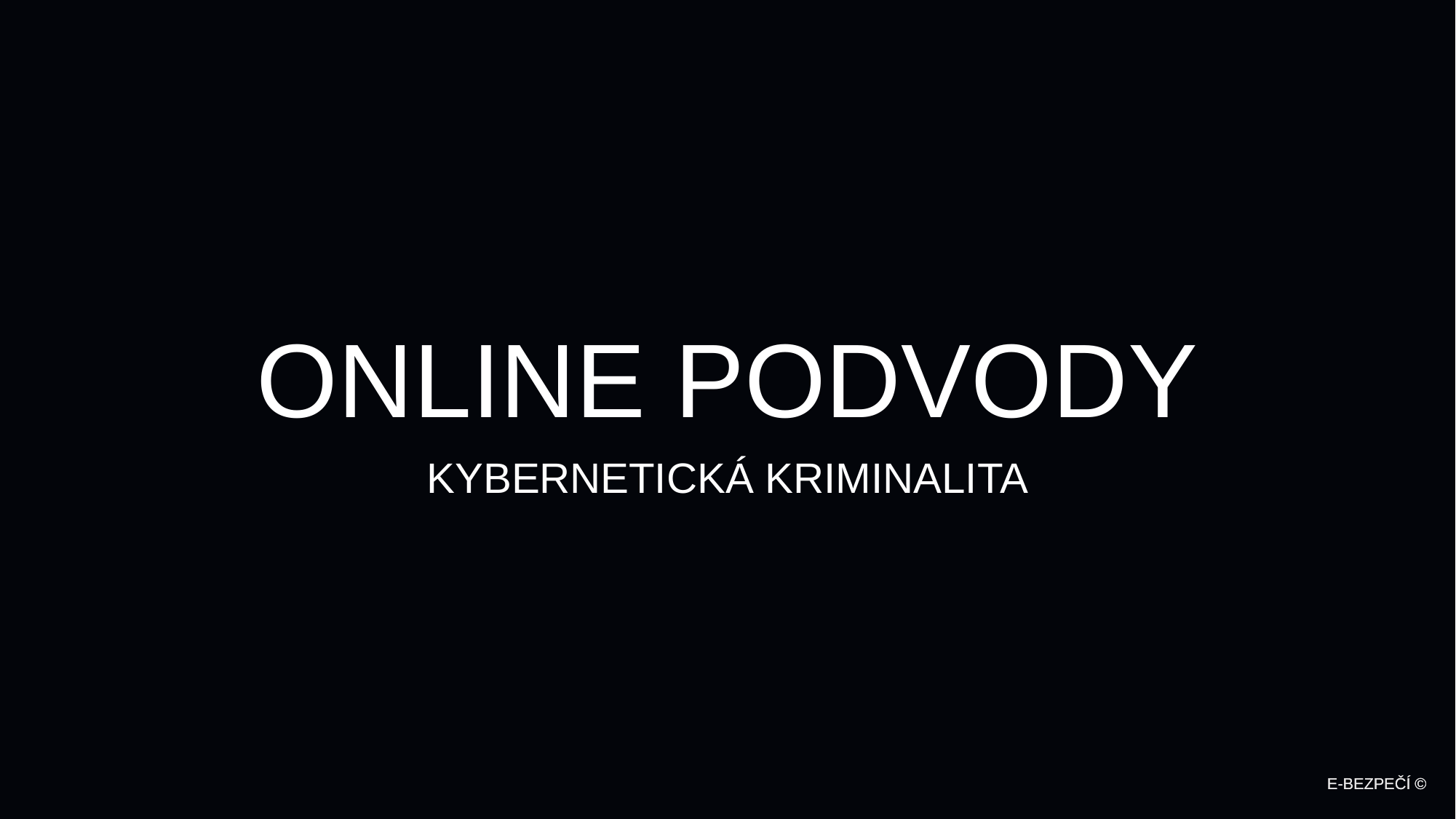

ONLINE PODVODY
KYBERNETICKÁ KRIMINALITA
E-BEZPEČÍ ©
E-BEZPEČÍ ©